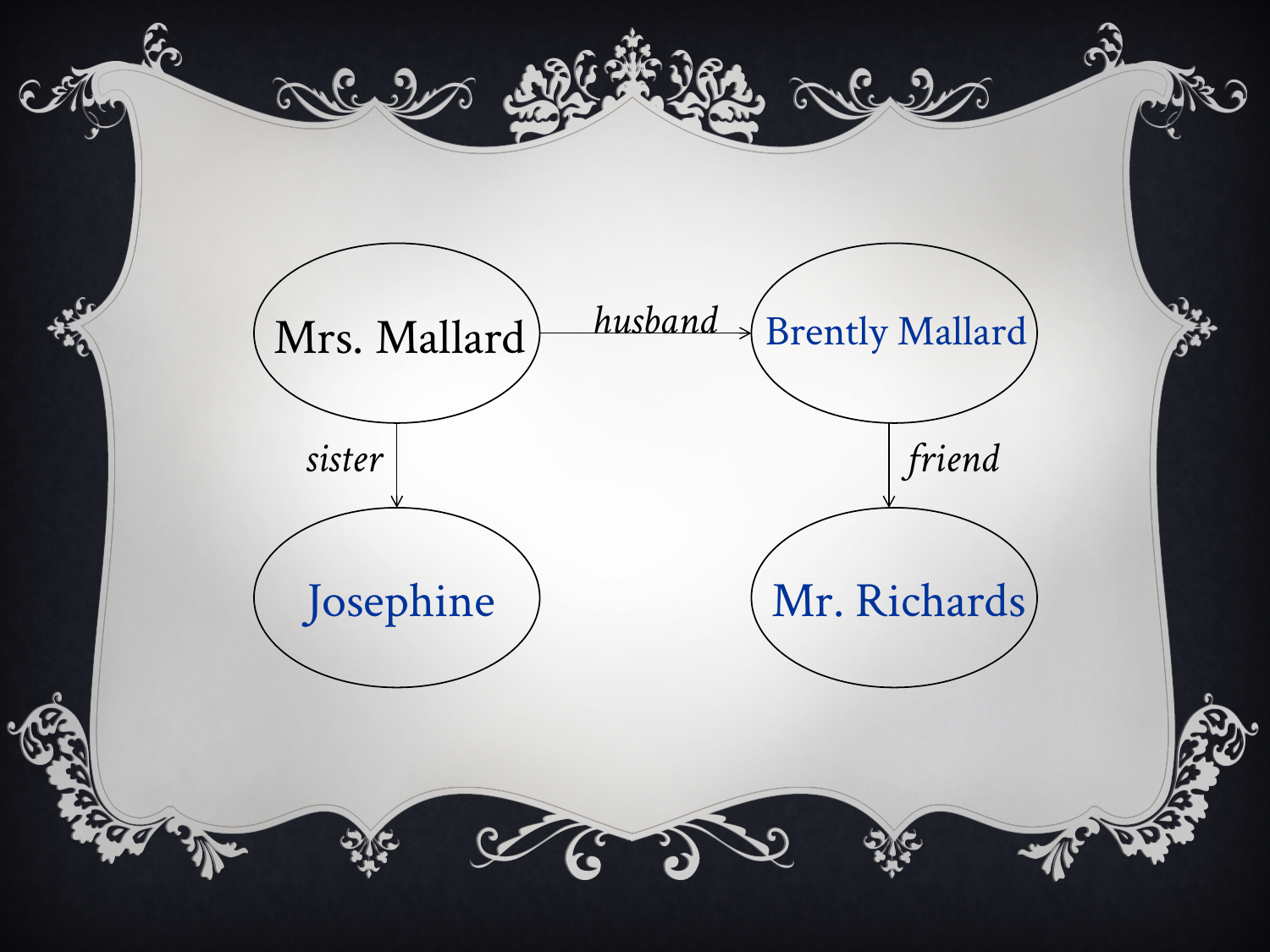

husband
Brently Mallard
Mrs. Mallard
sister
friend

Mr. Richards
Josephine